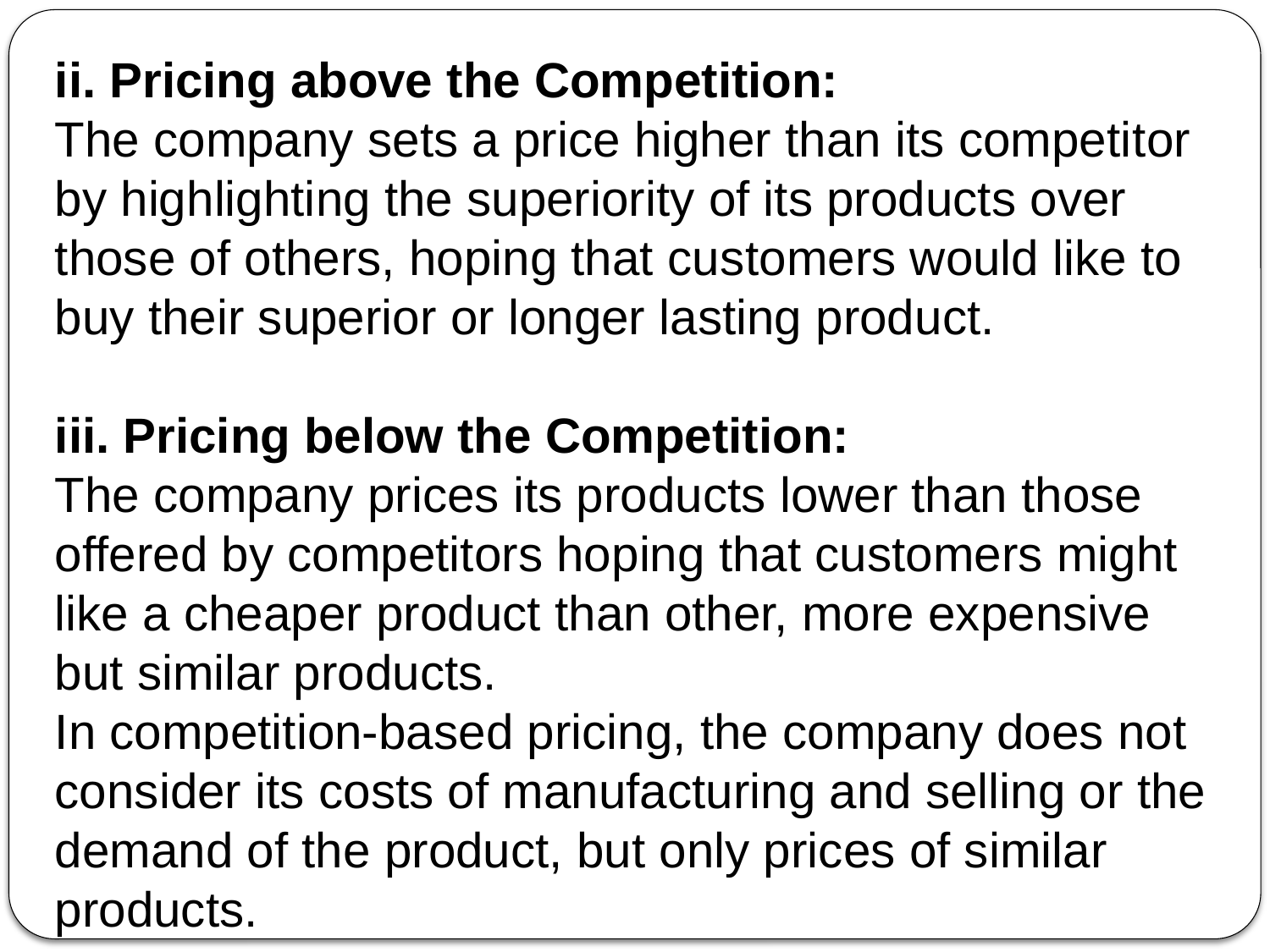

ii. Pricing above the Competition:
The company sets a price higher than its competi­tor by highlighting the superiority of its products over those of others, hoping that cus­tomers would like to buy their superior or longer lasting product.

iii. Pricing below the Competition:
The company prices its products lower than those offered by competitors hoping that customers might like a cheaper product than other, more expensive but similar products.
In competition-based pricing, the company does not consider its costs of manufacturing and selling or the demand of the product, but only prices of similar products.